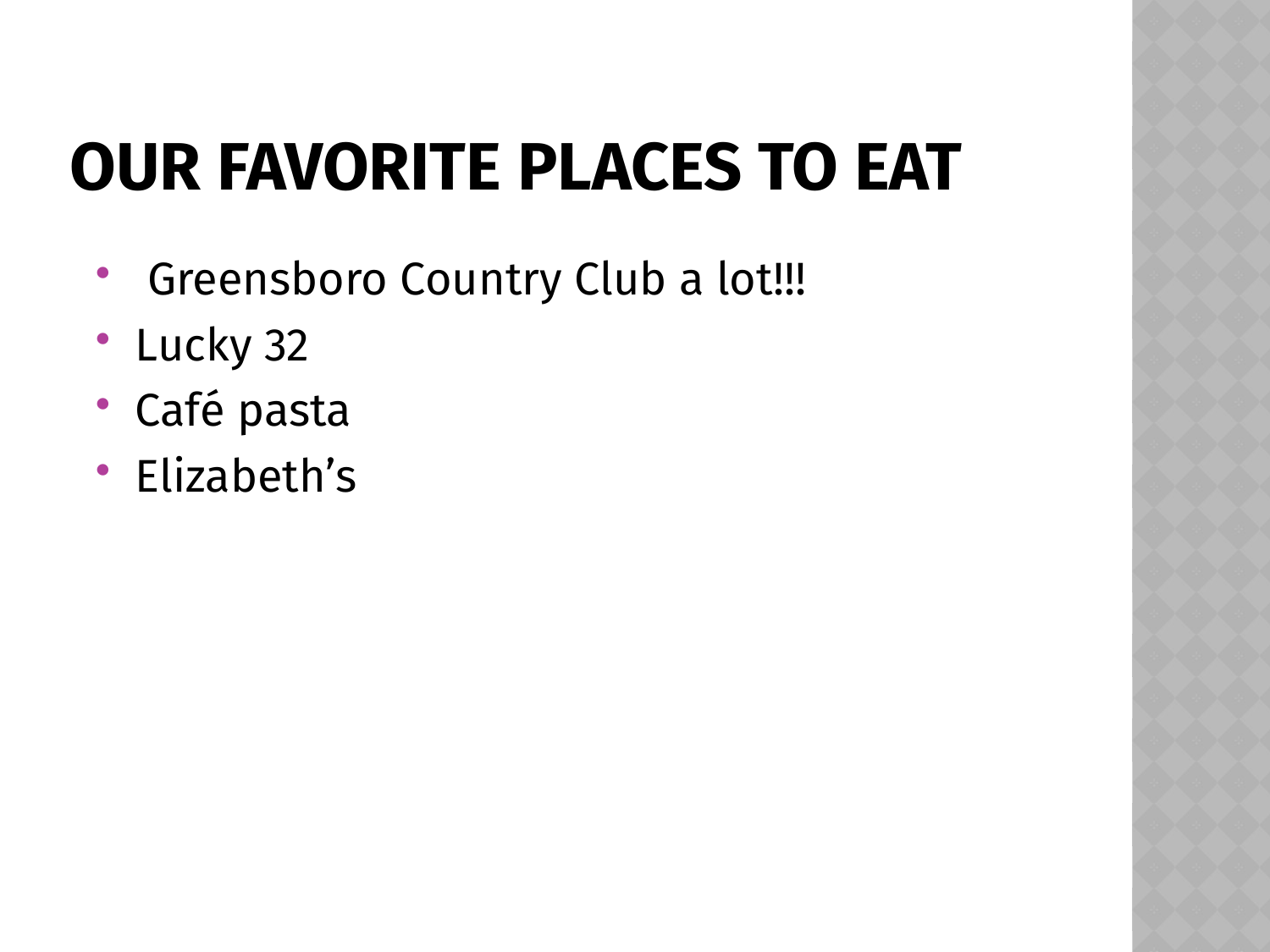

# Our Favorite places to eat
 Greensboro Country Club a lot!!!
Lucky 32
Café pasta
Elizabeth’s